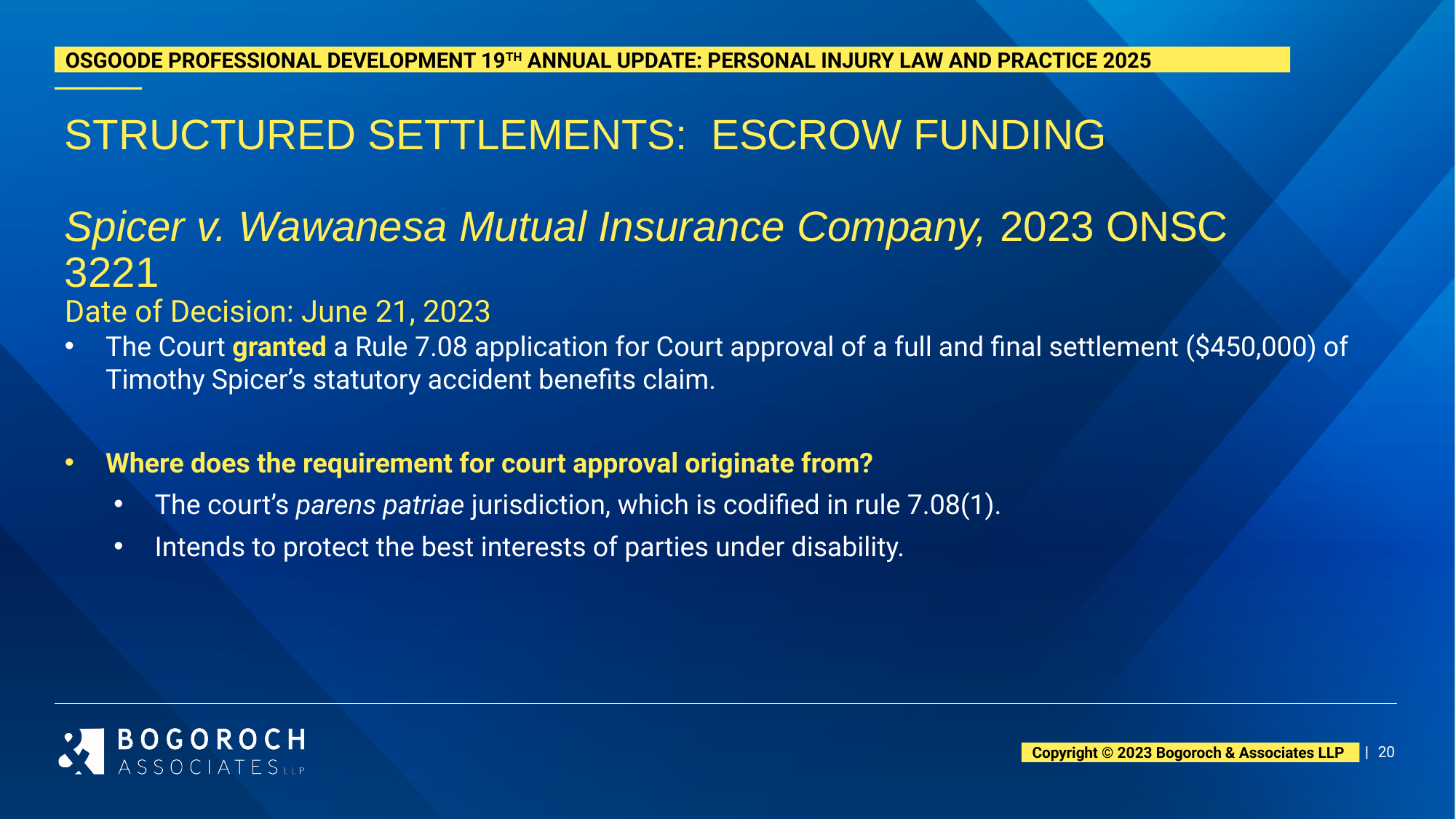

# STRUCTURED SETTLEMENTS:  ESCROW FUNDING Spicer v. Wawanesa Mutual Insurance Company, 2023 ONSC 3221 Date of Decision: June 21, 2023

The Court granted a Rule 7.08 application for Court approval of a full and final settlement ($450,000) of Timothy Spicer’s statutory accident benefits claim.

Where does the requirement for court approval originate from?
The court’s parens patriae jurisdiction, which is codified in rule 7.08(1).
Intends to protect the best interests of parties under disability.

Copyright © 2023 Bogoroch & Associates LLP